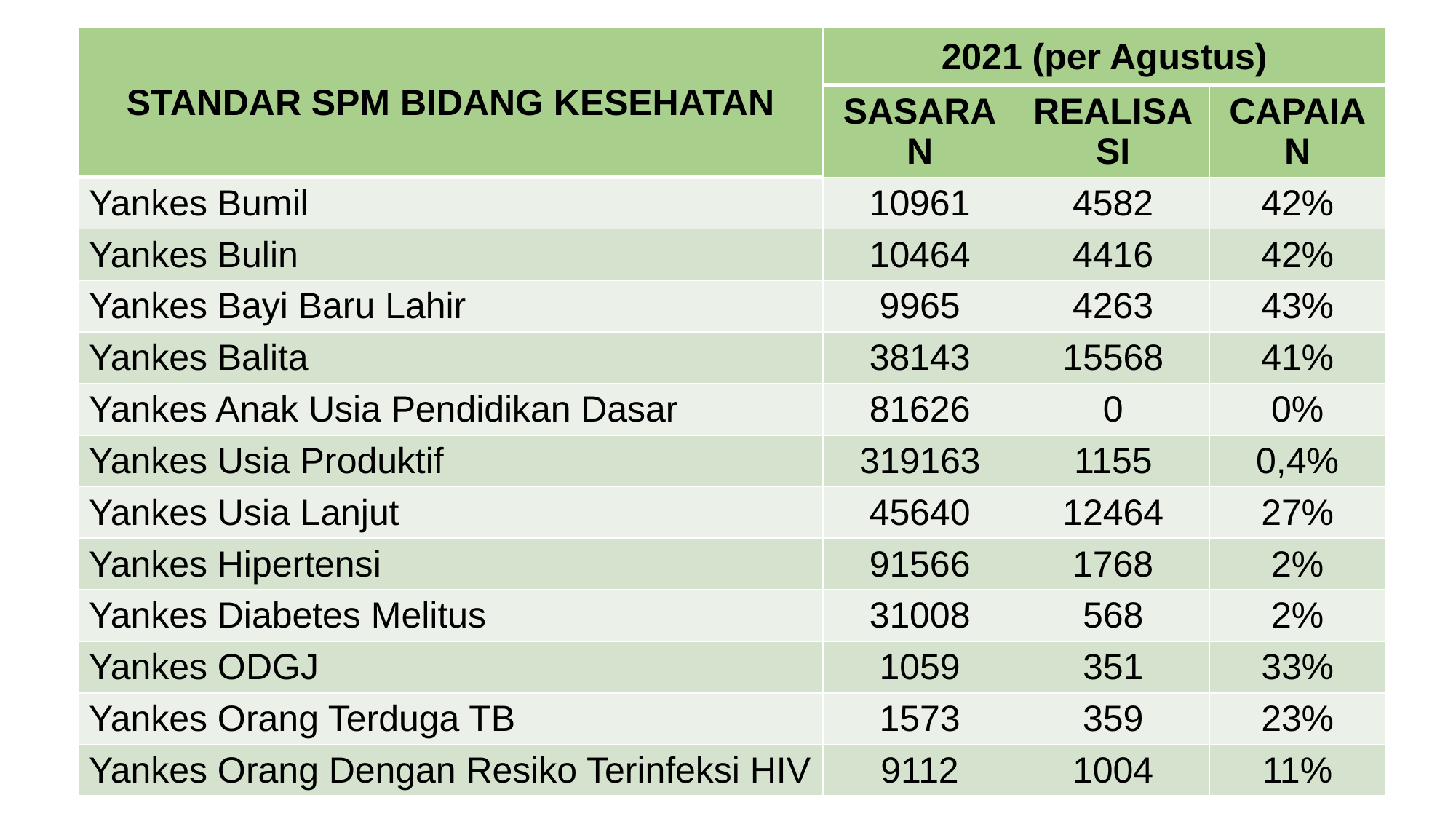

| STANDAR SPM BIDANG KESEHATAN | 2021 (per Agustus) |  |  |
| --- | --- | --- | --- |
|  | SASARAN | REALISASI | CAPAIAN |
| Yankes Bumil | 10961 | 4582 | 42% |
| Yankes Bulin | 10464 | 4416 | 42% |
| Yankes Bayi Baru Lahir | 9965 | 4263 | 43% |
| Yankes Balita | 38143 | 15568 | 41% |
| Yankes Anak Usia Pendidikan Dasar | 81626 | 0 | 0% |
| Yankes Usia Produktif | 319163 | 1155 | 0,4% |
| Yankes Usia Lanjut | 45640 | 12464 | 27% |
| Yankes Hipertensi | 91566 | 1768 | 2% |
| Yankes Diabetes Melitus | 31008 | 568 | 2% |
| Yankes ODGJ | 1059 | 351 | 33% |
| Yankes Orang Terduga TB | 1573 | 359 | 23% |
| Yankes Orang Dengan Resiko Terinfeksi HIV | 9112 | 1004 | 11% |